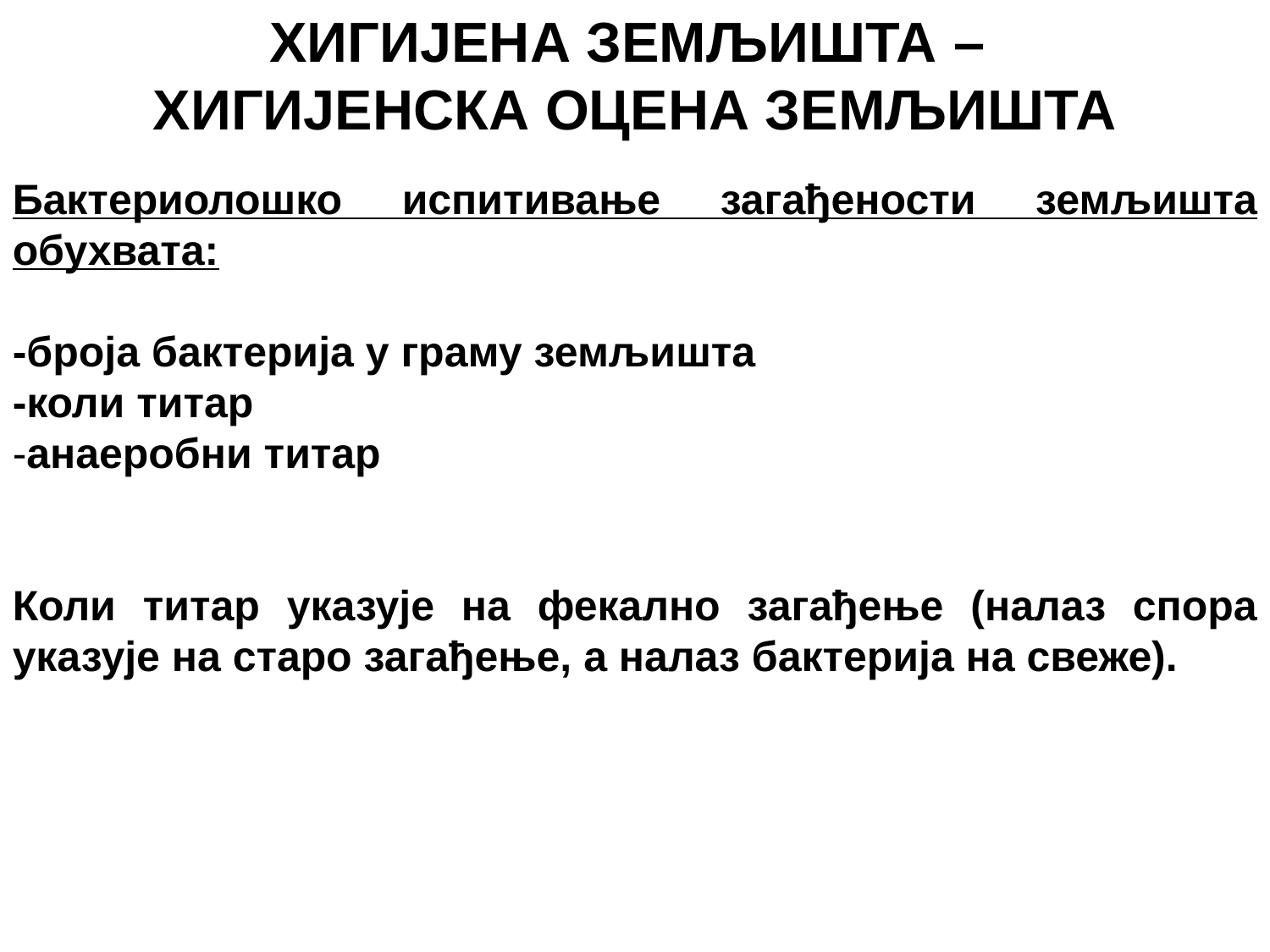

ХИГИЈЕНА ЗЕМЉИШТА –
ХИГИЈЕНСКА ОЦЕНА ЗЕМЉИШТА
Бактериолошко испитивање загађености земљишта обухвата:

-броја бактерија у граму земљишта
-коли титар
-анаеробни титар

Коли титар указује на фекално загађење (налаз спора указује на старо загађење, а налаз бактерија на свеже).